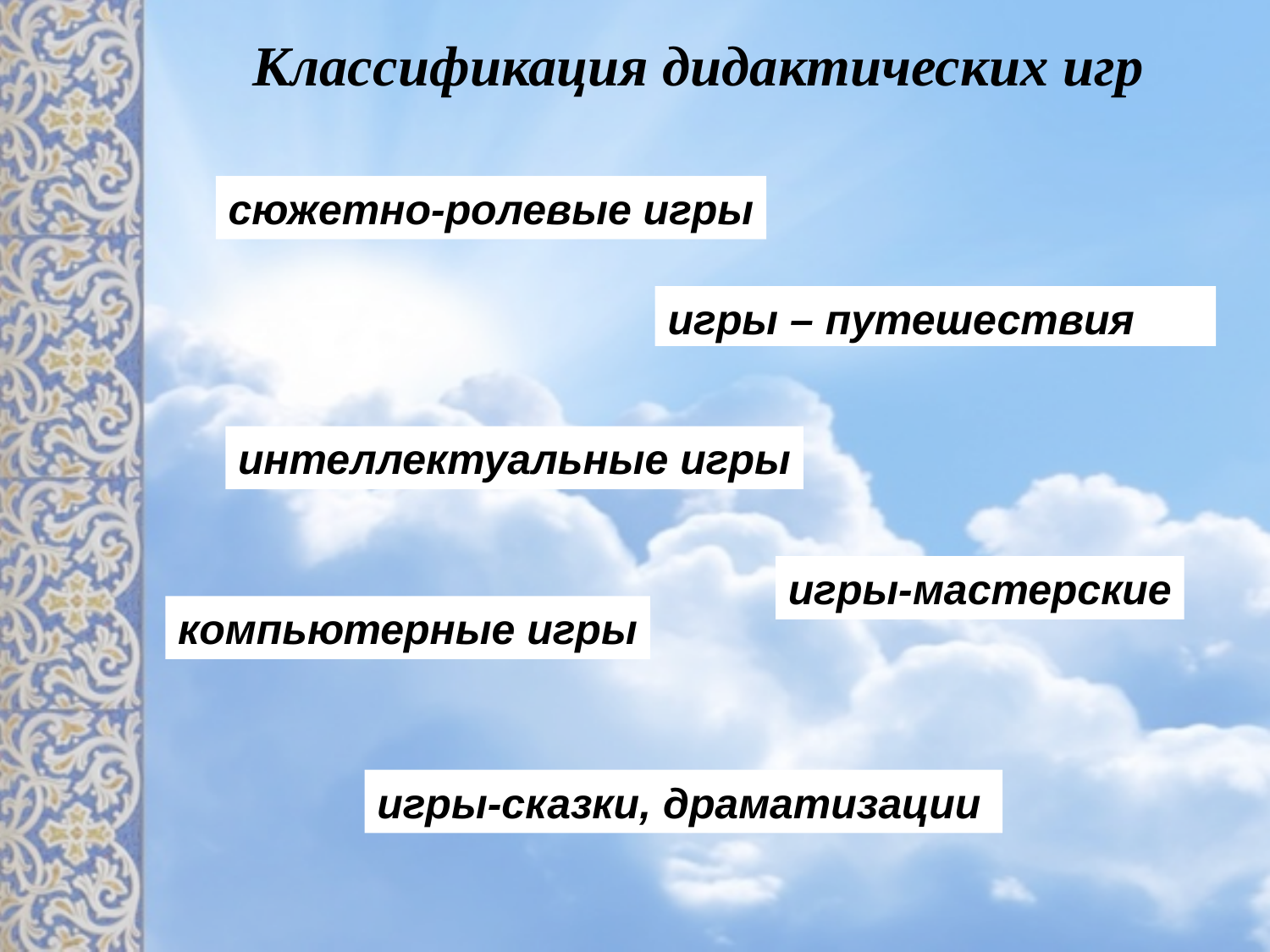

# Классификация дидактических игр
сюжетно-ролевые игры
игры – путешествия

интеллектуальные игры
игры-мастерские
компьютерные игры
игры-сказки, драматизации